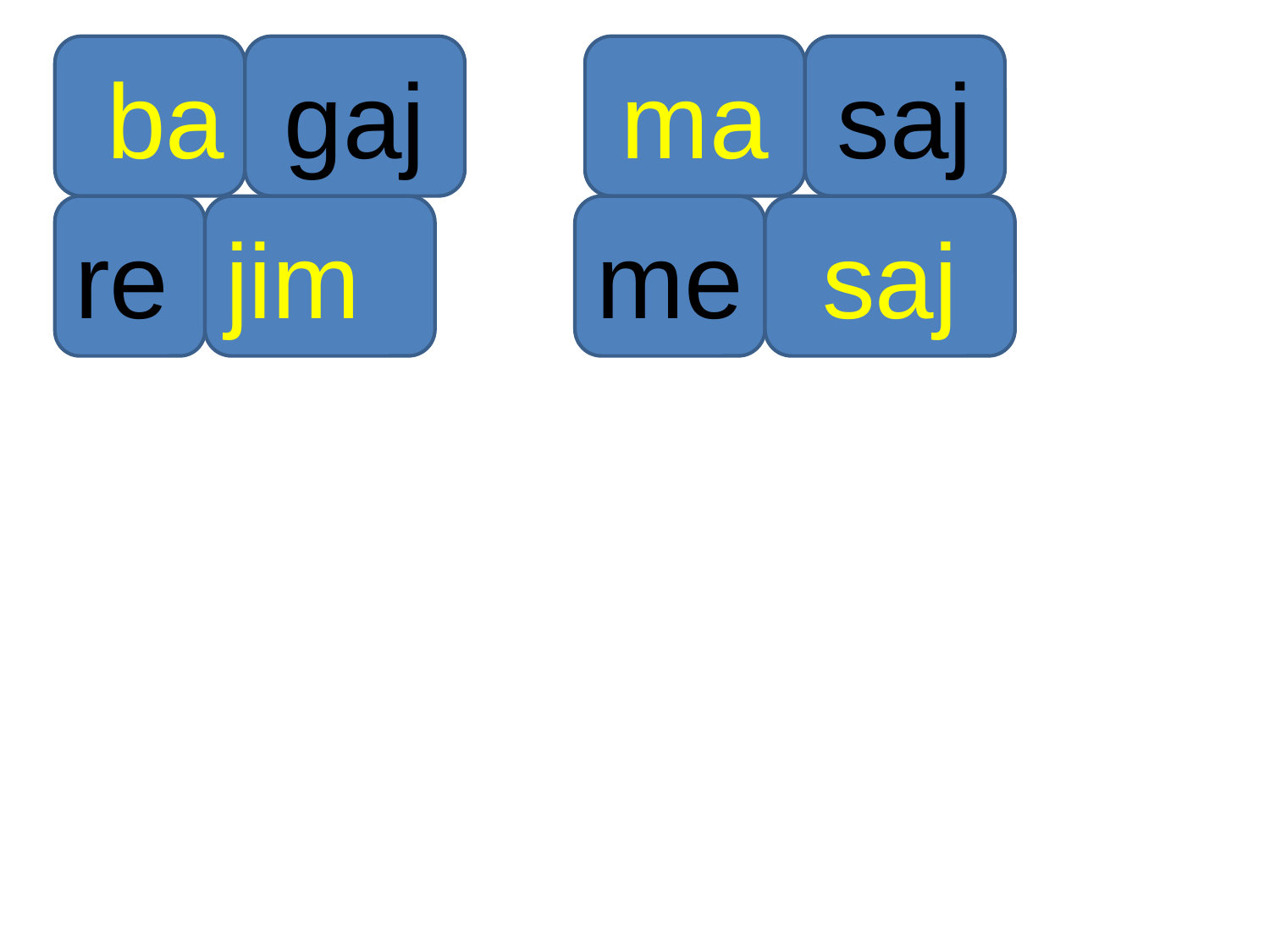

ba
gaj
ma
saj
re
jim
me
saj